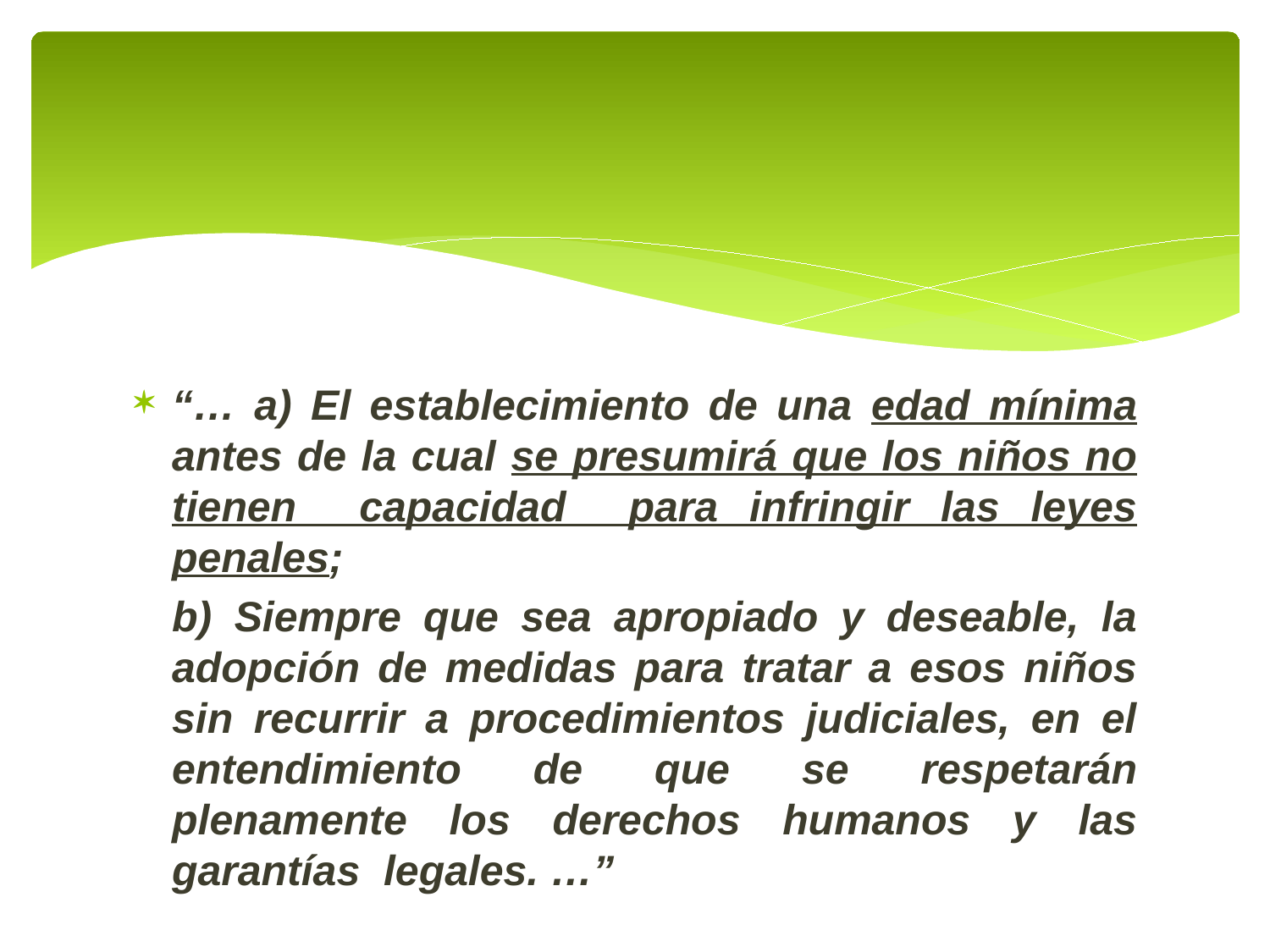

#
“… a) El establecimiento de una edad mínima antes de la cual se presumirá que los niños no tienen  capacidad  para infringir las leyes penales;
	b) Siempre que sea apropiado y deseable, la adopción de medidas para tratar a esos niños sin recurrir a procedimientos judiciales, en el entendimiento de que se respetarán plenamente los derechos humanos y las garantías  legales. …”